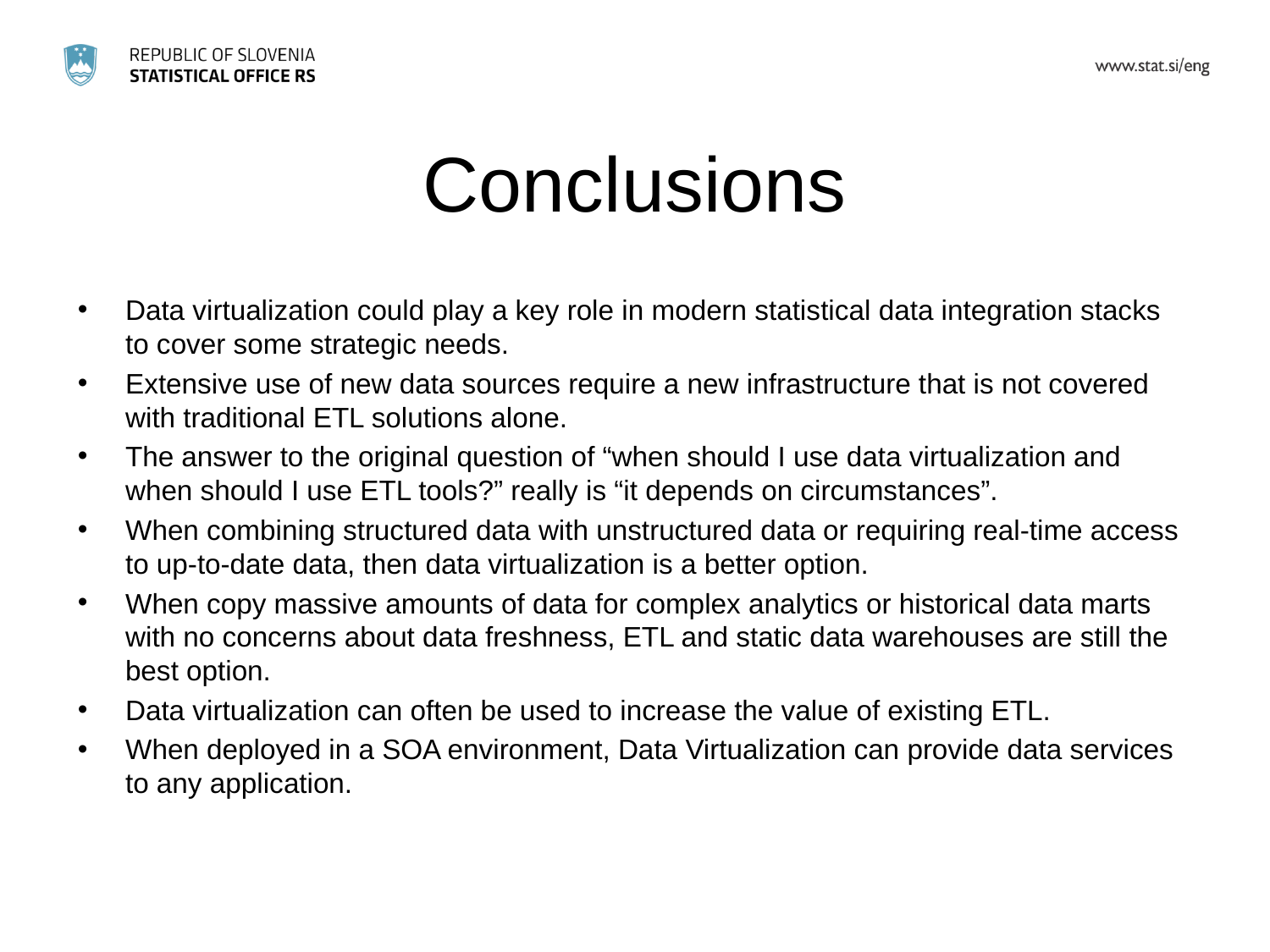

# Conclusions
Data virtualization could play a key role in modern statistical data integration stacks to cover some strategic needs.
Extensive use of new data sources require a new infrastructure that is not covered with traditional ETL solutions alone.
The answer to the original question of “when should I use data virtualization and when should I use ETL tools?” really is “it depends on circumstances”.
When combining structured data with unstructured data or requiring real-time access to up-to-date data, then data virtualization is a better option.
When copy massive amounts of data for complex analytics or historical data marts with no concerns about data freshness, ETL and static data warehouses are still the best option.
Data virtualization can often be used to increase the value of existing ETL.
When deployed in a SOA environment, Data Virtualization can provide data services to any application.